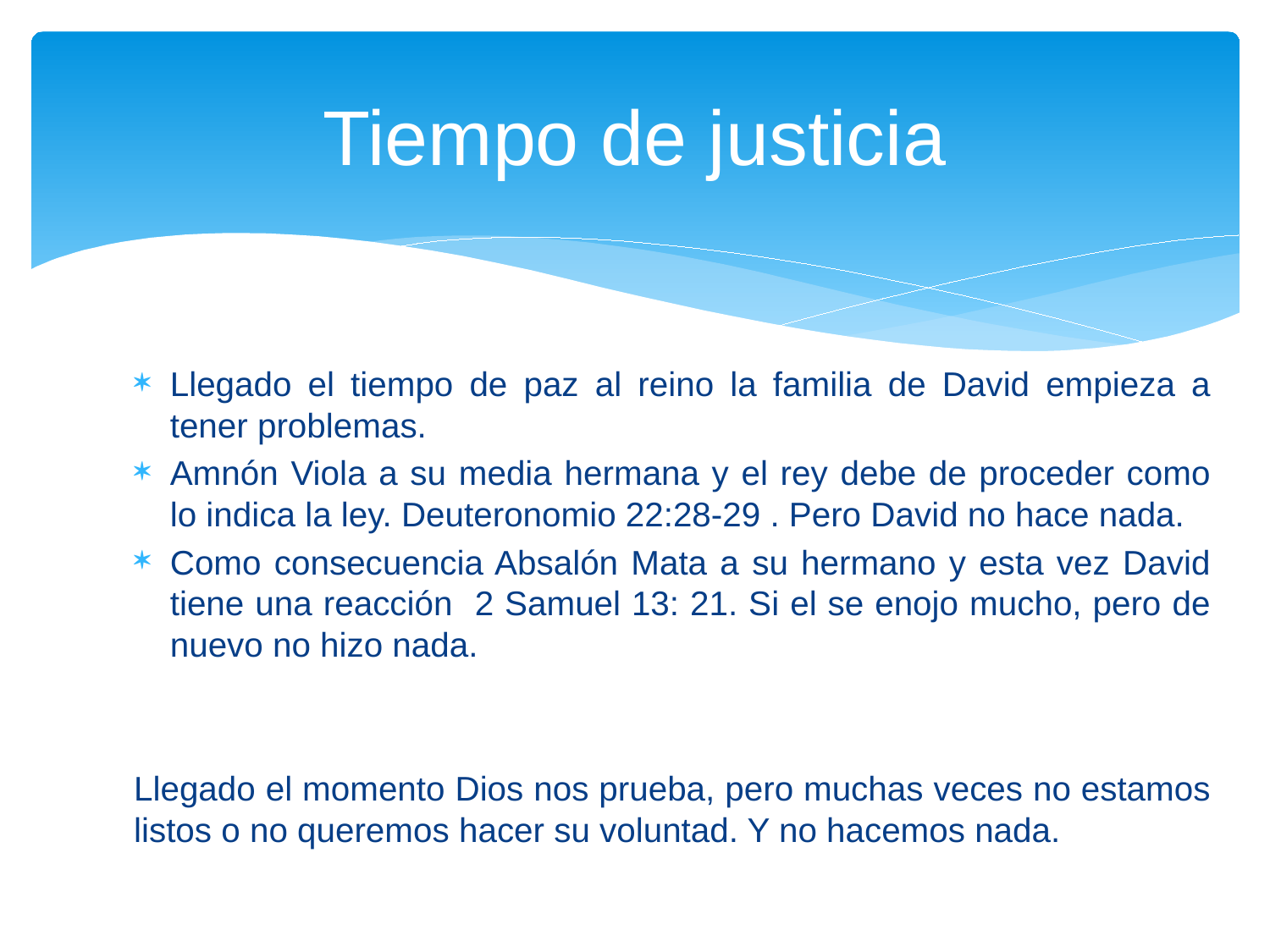

# Tiempo de justicia
Llegado el tiempo de paz al reino la familia de David empieza a tener problemas.
Amnón Viola a su media hermana y el rey debe de proceder como lo indica la ley. Deuteronomio 22:28-29 . Pero David no hace nada.
Como consecuencia Absalón Mata a su hermano y esta vez David tiene una reacción  2 Samuel 13: 21. Si el se enojo mucho, pero de nuevo no hizo nada.

Llegado el momento Dios nos prueba, pero muchas veces no estamos listos o no queremos hacer su voluntad. Y no hacemos nada.